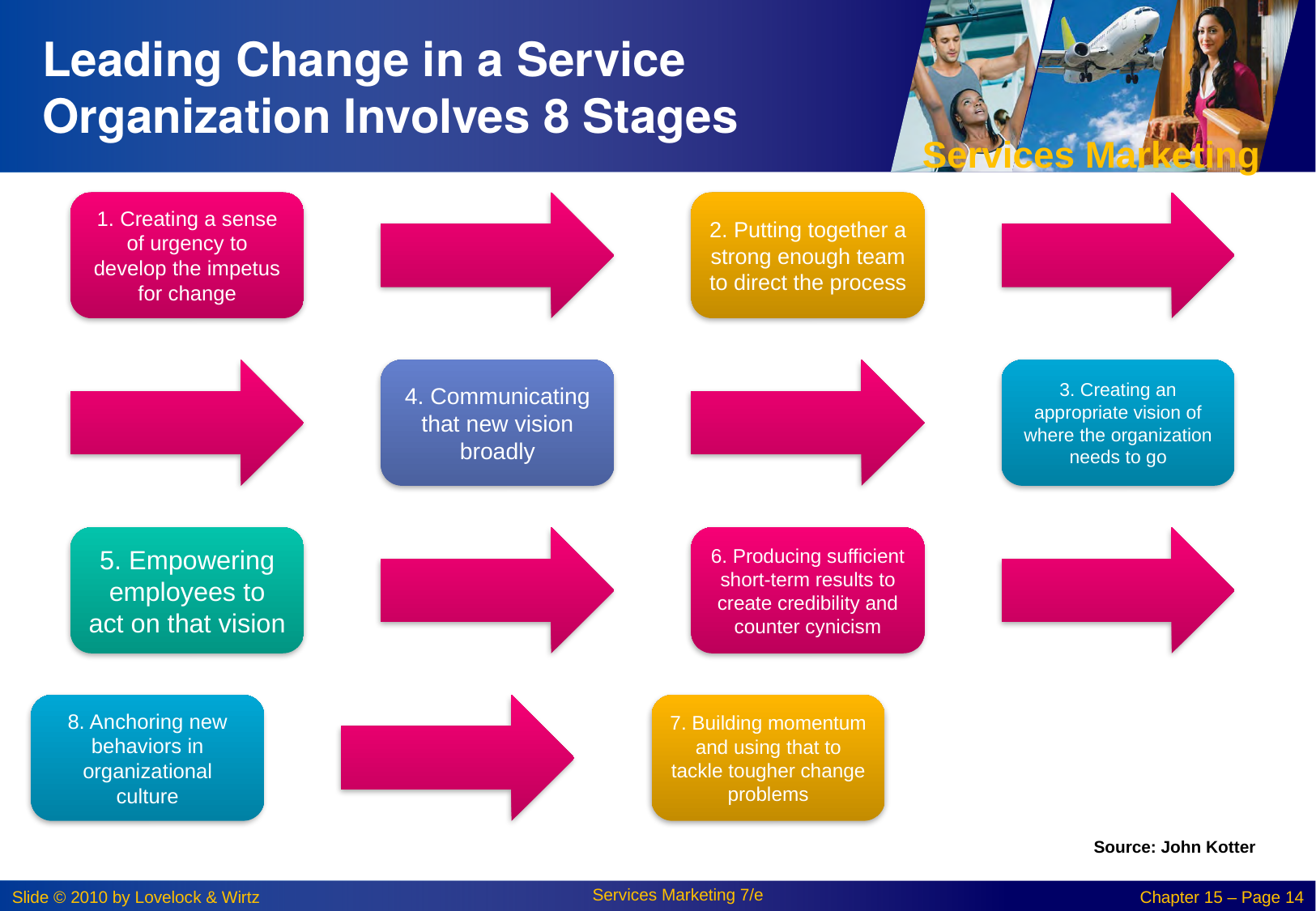

# Leading Change in a Service Organization Involves 8 Stages
1. Creating a sense of urgency to develop the impetus for change
5. Empowering employees to act on that vision
2. Putting together a strong enough team to direct the process
3. Creating an appropriate vision of where the organization needs to go
4. Communicating that new vision broadly
6. Producing sufficient short-term results to create credibility and counter cynicism
7. Building momentum and using that to tackle tougher change problems
8. Anchoring new behaviors in organizational culture
Source: John Kotter